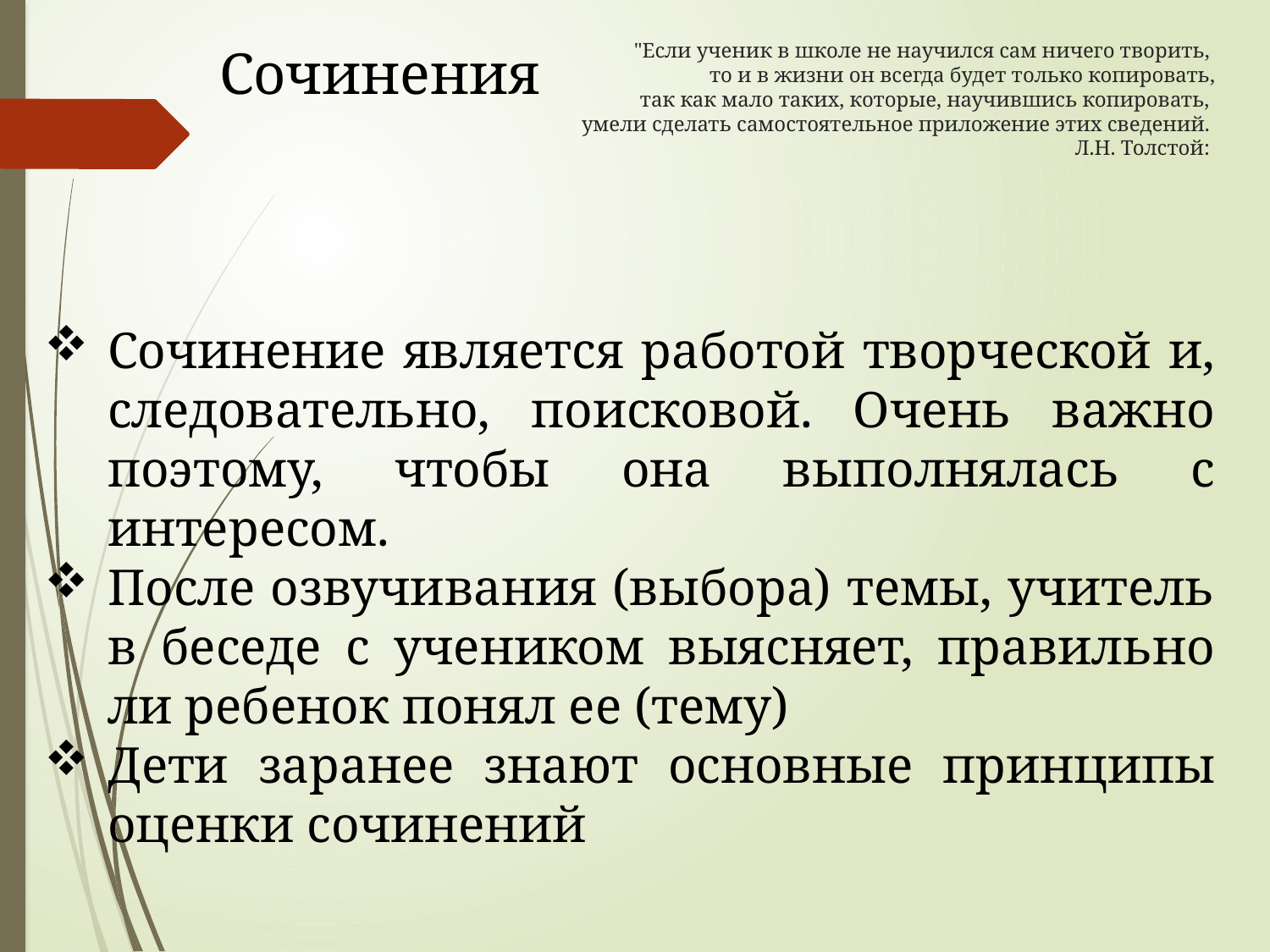

Сочинения

# "Если ученик в школе не научился сам ничего творить, то и в жизни он всегда будет только копировать, так как мало таких, которые, научившись копировать, умели сделать самостоятельное приложение этих сведений. Л.Н. Толстой:
Сочинение является работой творческой и, следовательно, поисковой. Очень важно поэтому, чтобы она выполнялась с интересом.
После озвучивания (выбора) темы, учитель в беседе с учеником выясняет, правильно ли ребенок понял ее (тему)
Дети заранее знают основные принципы оценки сочинений